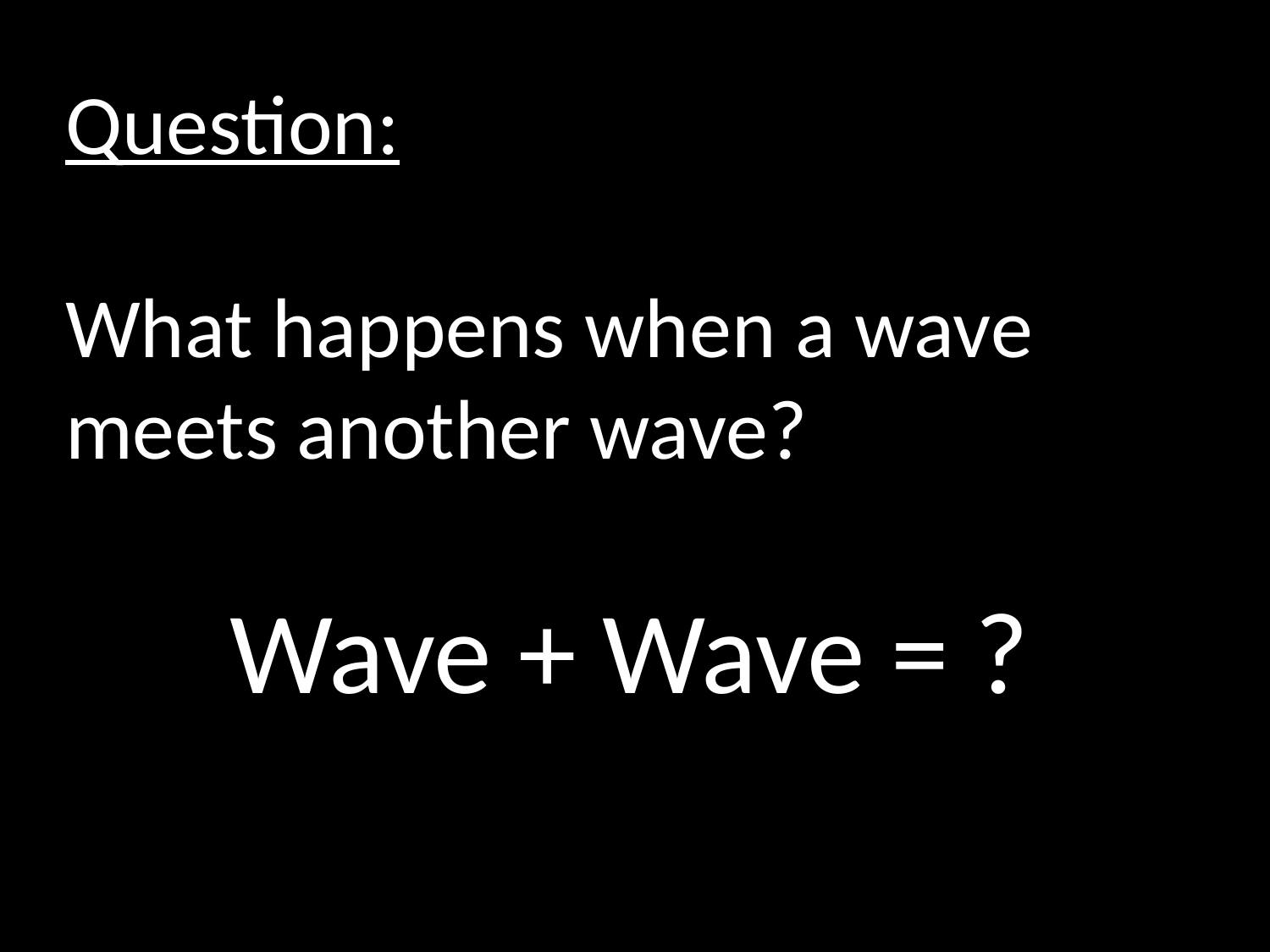

Question:

What happens when a wave meets another wave?

Wave + Wave = ?